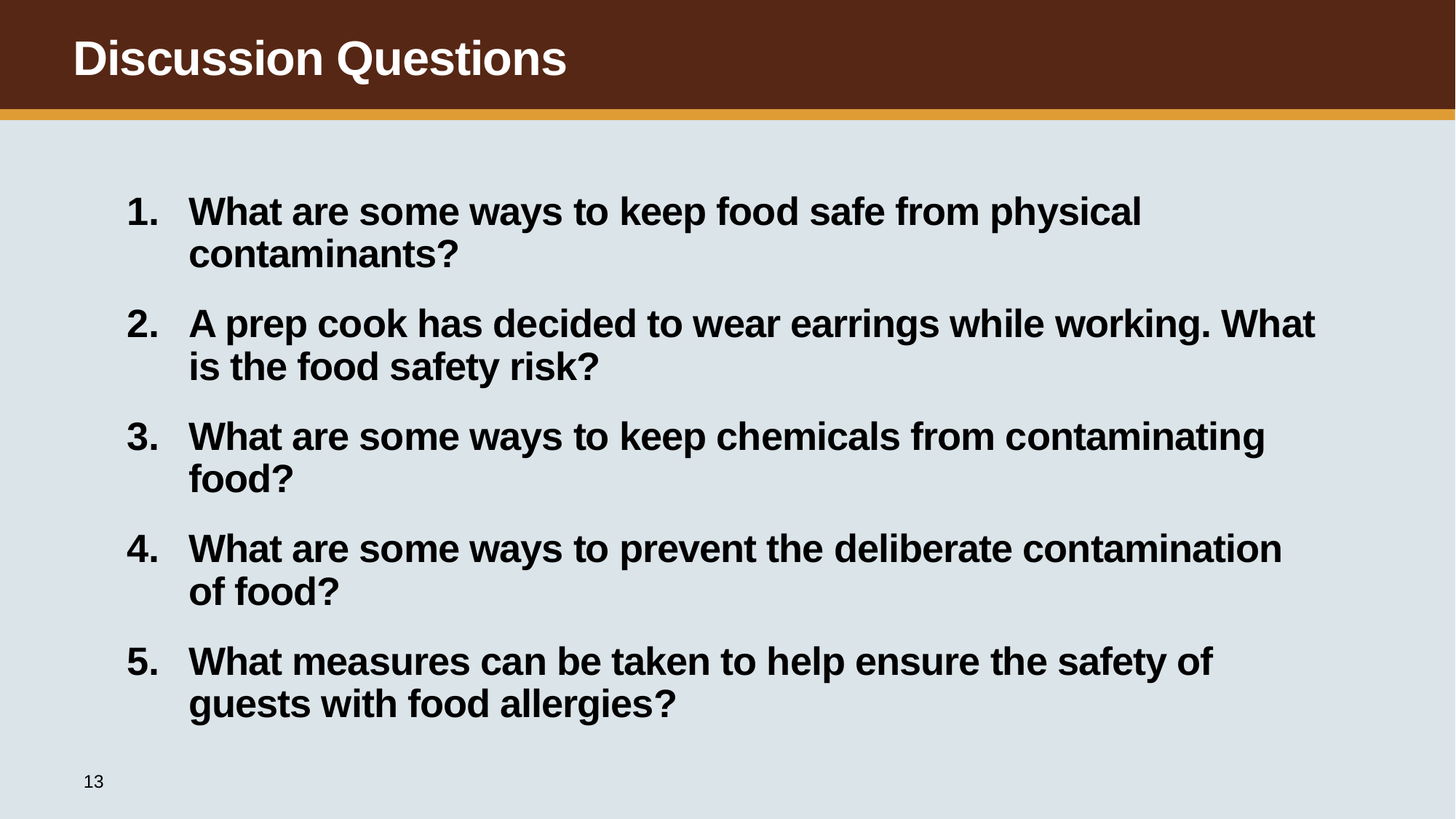

Discussion Questions
What are some ways to keep food safe from physical contaminants?
A prep cook has decided to wear earrings while working. What is the food safety risk?
What are some ways to keep chemicals from contaminating food?
What are some ways to prevent the deliberate contamination of food?
What measures can be taken to help ensure the safety of guests with food allergies?
13